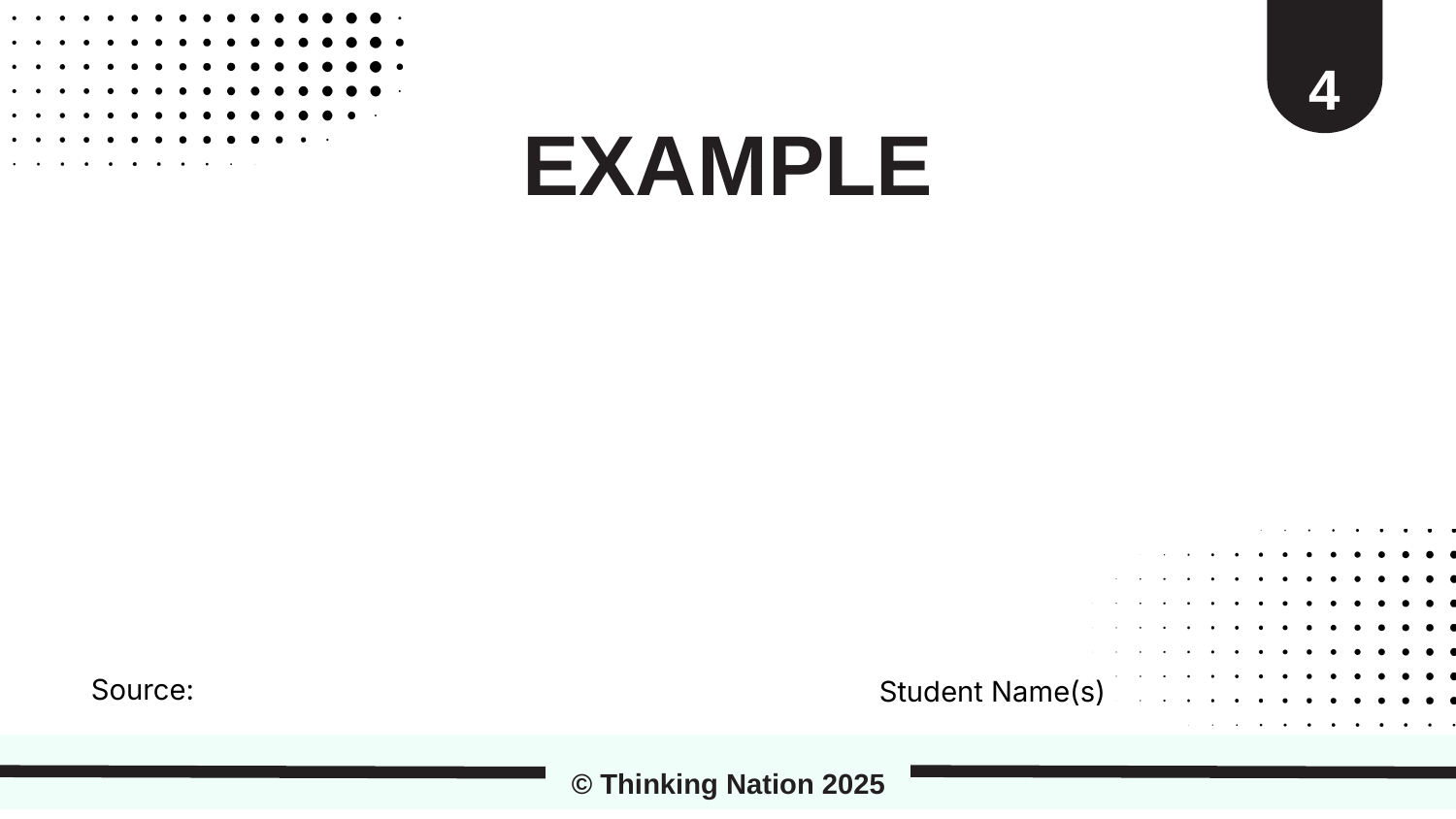

4
EXAMPLE

Source:
Student Name(s)

© Thinking Nation 2025